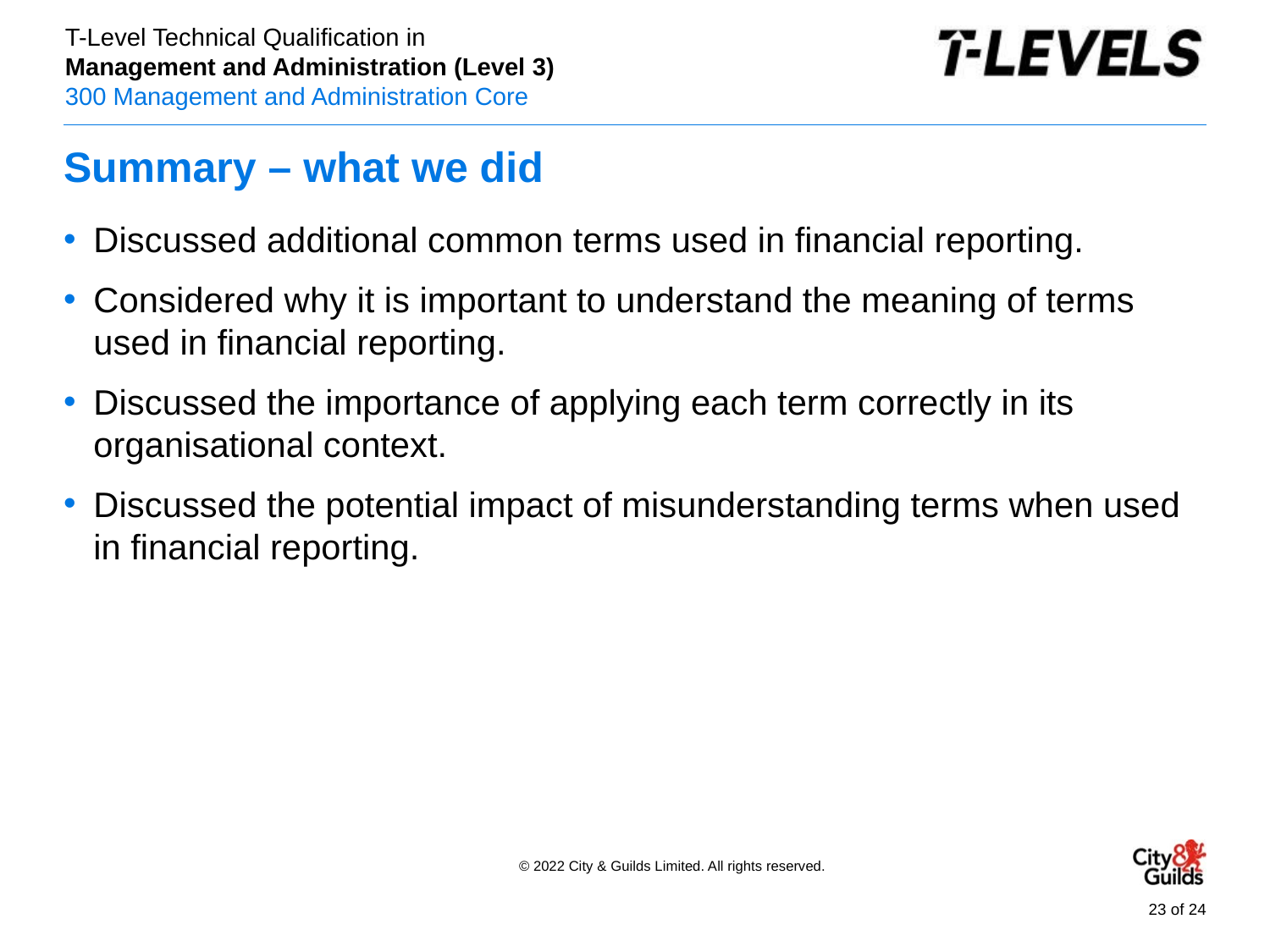

# Summary – what we did

Discussed additional common terms used in financial reporting.
Considered why it is important to understand the meaning of terms used in financial reporting.
Discussed the importance of applying each term correctly in its organisational context.
Discussed the potential impact of misunderstanding terms when used in financial reporting.